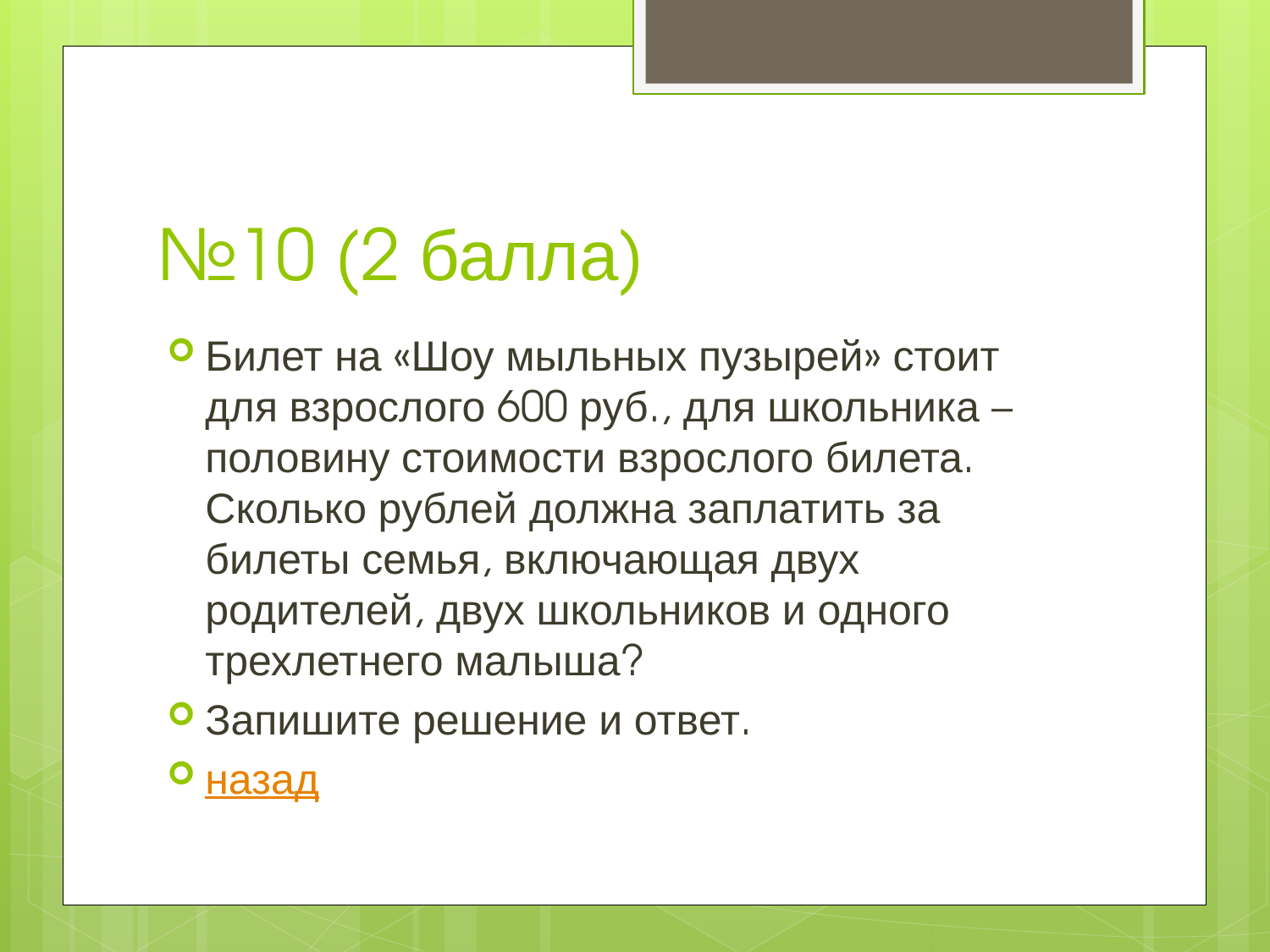

# №10 (2 балла)
Билет на «Шоу мыльных пузырей» стоит для взрослого 600 руб., для школьника – половину стоимости взрослого билета. Сколько рублей должна заплатить за билеты семья, включающая двух родителей, двух школьников и одного трехлетнего малыша?
Запишите решение и ответ.
назад